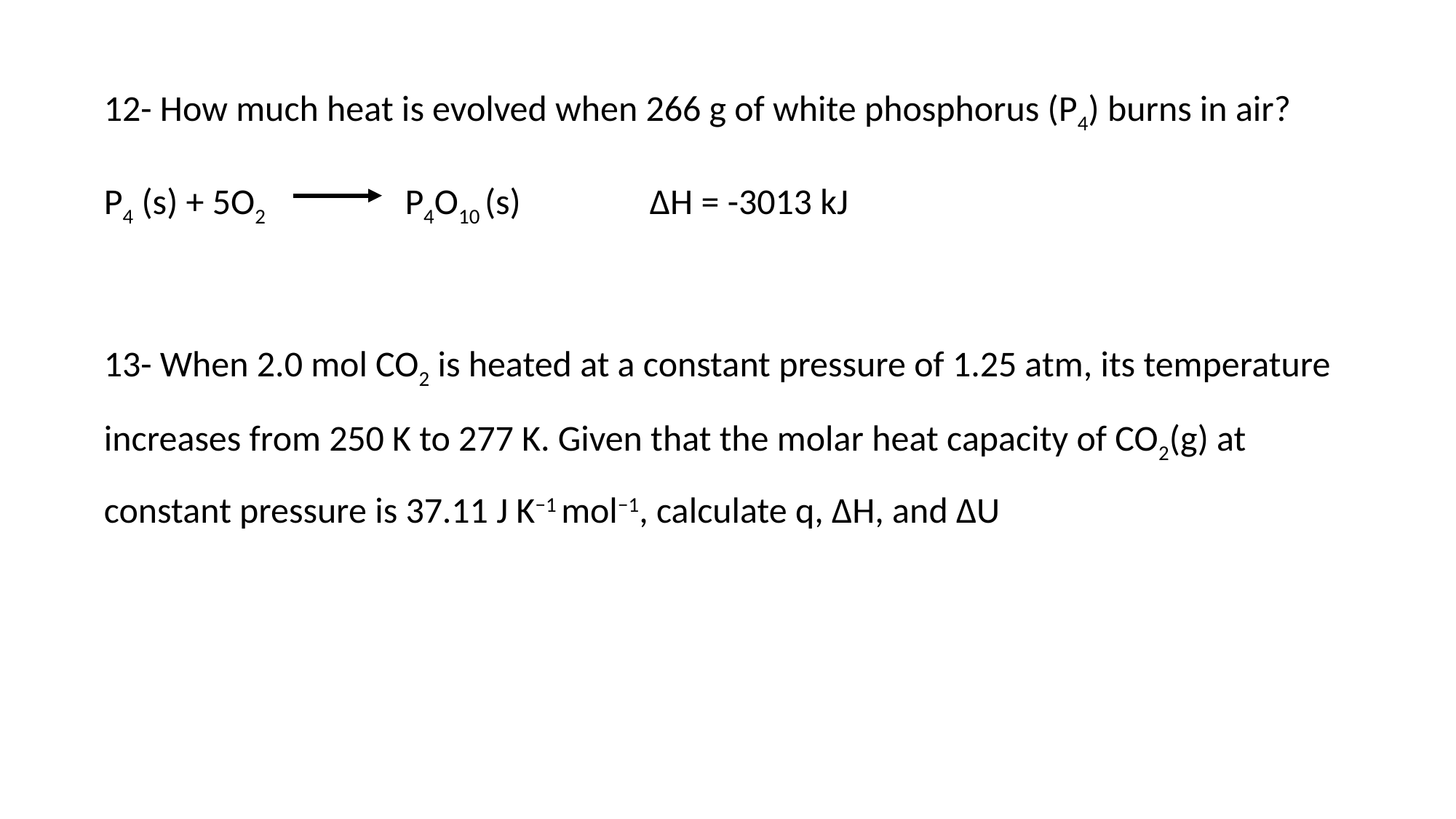

12- How much heat is evolved when 266 g of white phosphorus (P4) burns in air?

P4 (s) + 5O2                 P4O10 (s) 		∆H = -3013 kJ

13- When 2.0 mol CO2 is heated at a constant pressure of 1.25 atm, its temperature increases from 250 K to 277 K. Given that the molar heat capacity of CO2(g) at constant pressure is 37.11 J K−1 mol−1, calculate q, ΔH, and ΔU